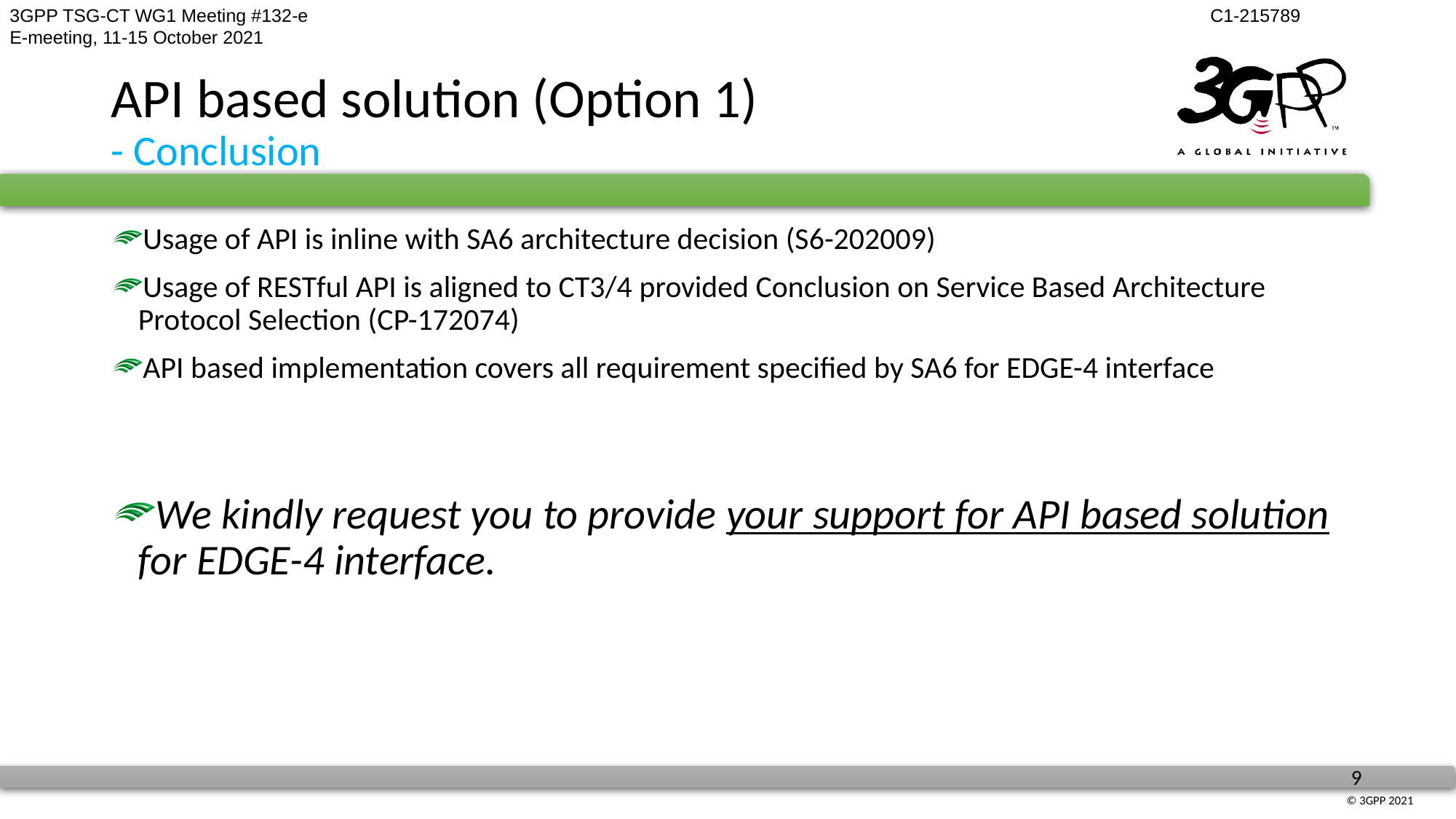

# API based solution (Option 1) - Conclusion
Usage of API is inline with SA6 architecture decision (S6-202009)
Usage of RESTful API is aligned to CT3/4 provided Conclusion on Service Based Architecture Protocol Selection (CP-172074)
API based implementation covers all requirement specified by SA6 for EDGE-4 interface

We kindly request you to provide your support for API based solution for EDGE-4 interface.